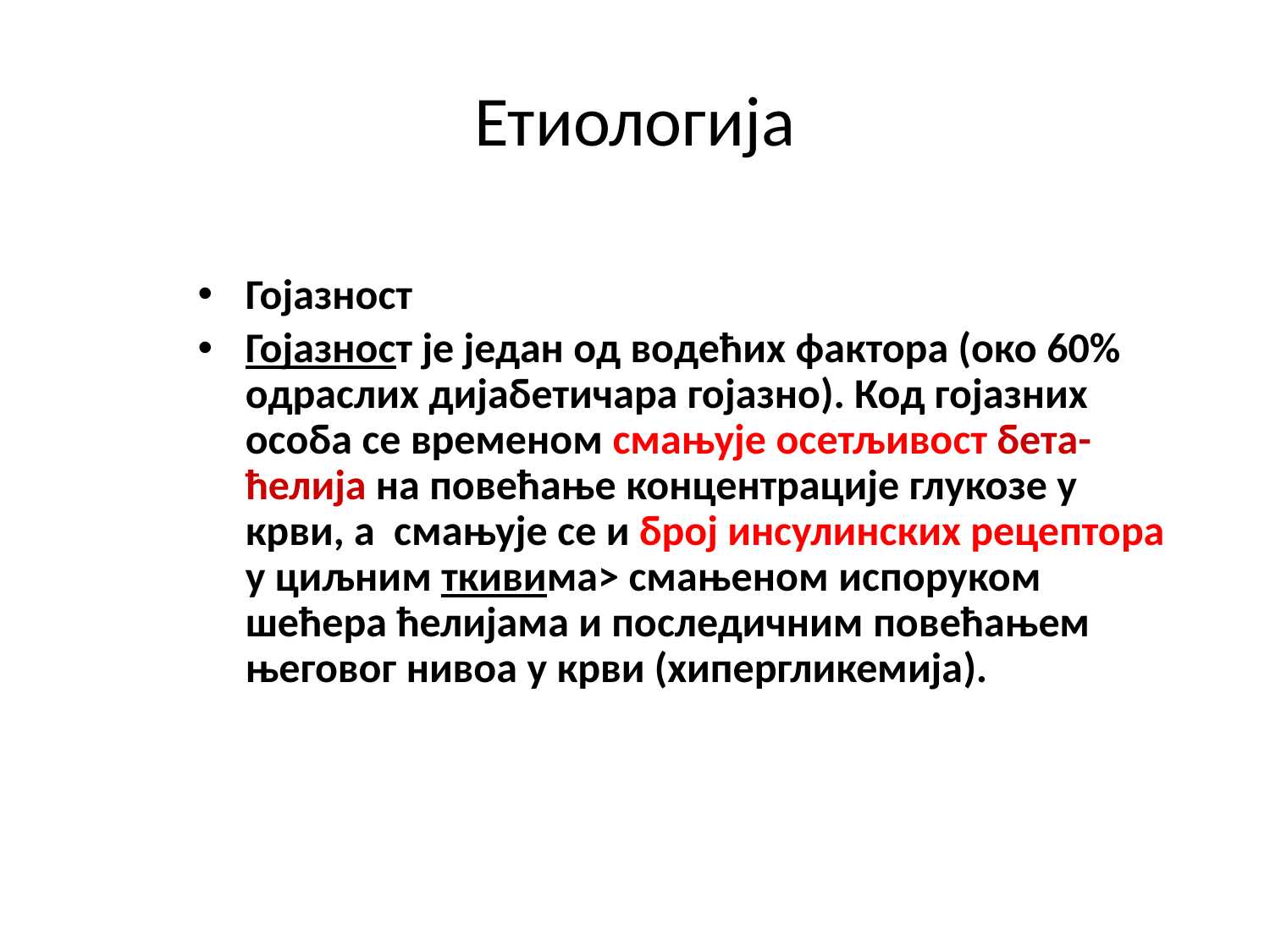

# Етиологија
Гојазност
Гојазност је један од водећих фактора (око 60% одраслих дијабетичара гојазно). Код гојазних особа се временом смањује осетљивост бета-ћелија на повећање концентрације глукозе у крви, а  смањује се и број инсулинских рецептора у циљним ткивима> смањеном испоруком шећера ћелијама и последичним повећањем његовог нивоа у крви (хипергликемија).